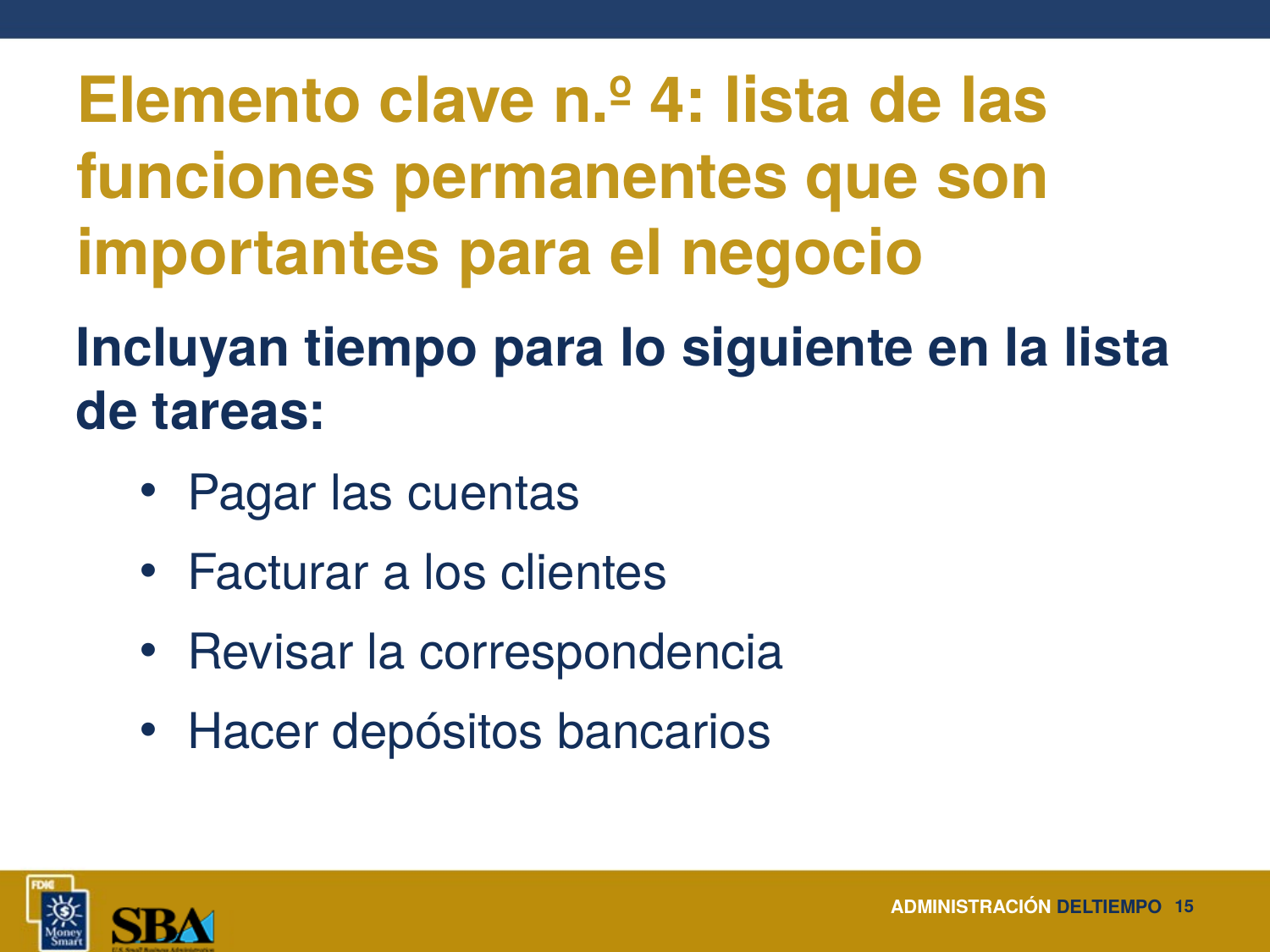

# Elemento clave n.º 4: lista de las funciones permanentes que son importantes para el negocio

Incluyan tiempo para lo siguiente en la lista de tareas:
Pagar las cuentas
Facturar a los clientes
Revisar la correspondencia
Hacer depósitos bancarios